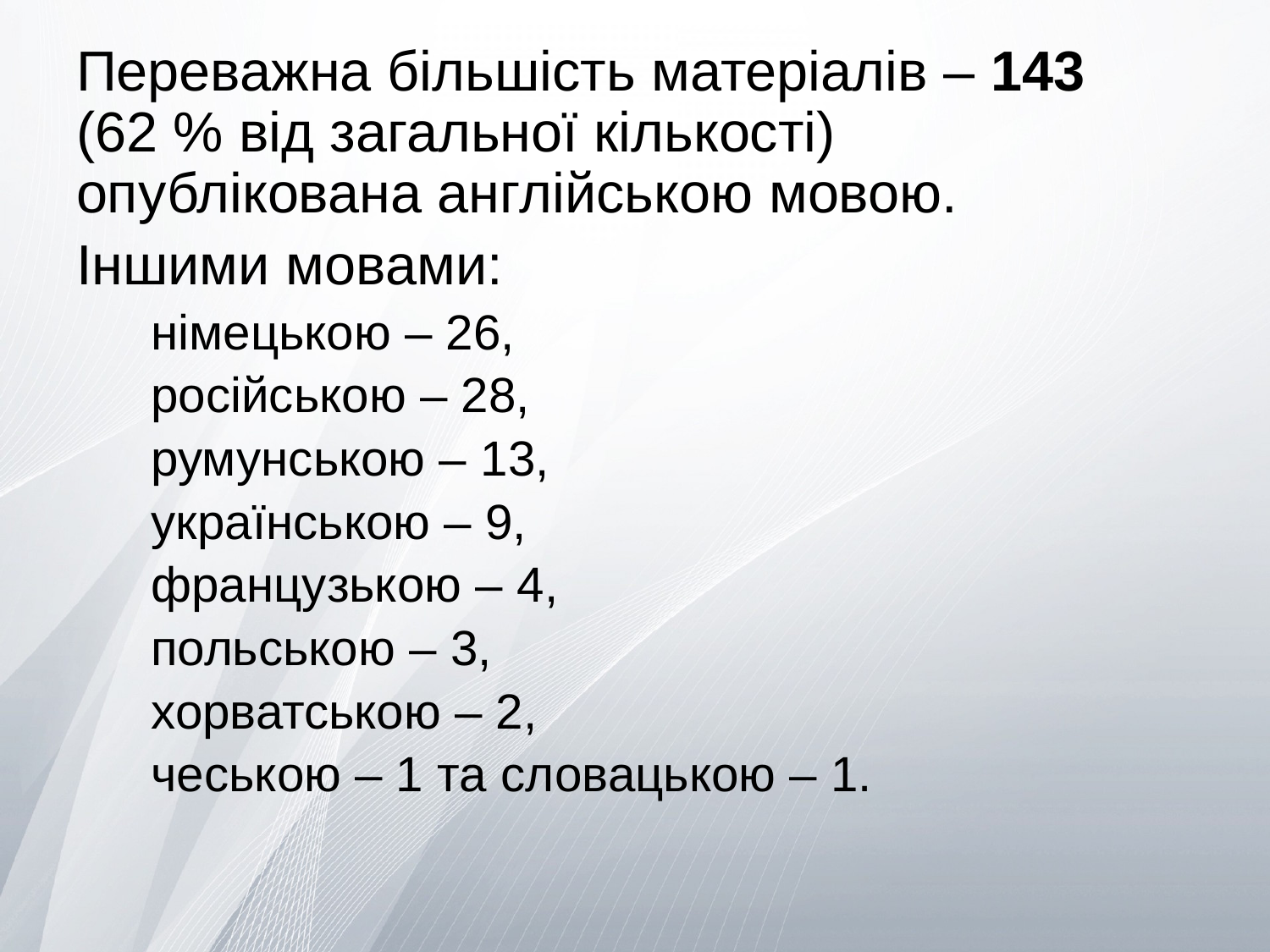

Переважна більшість матеріалів – 143 (62 % від загальної кількості) опублікована англійською мовою.
Іншими мовами:
німецькою – 26,
російською – 28,
румунською – 13,
українською – 9,
французькою – 4,
польською – 3,
хорватською – 2,
чеською – 1 та словацькою – 1.